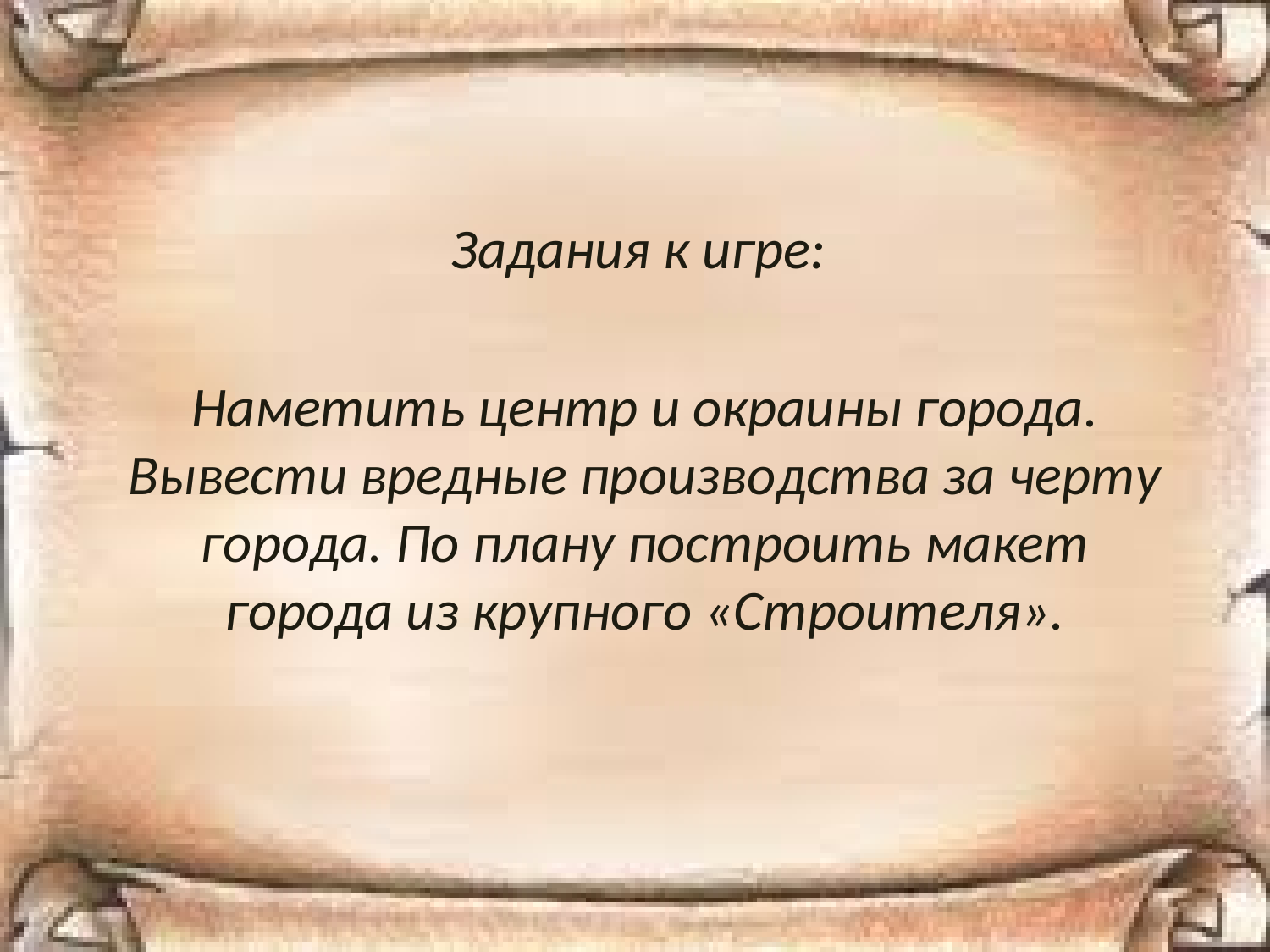

Задания к игре:

Наметить центр и окраины города. Вывести вредные производства за черту города. По плану построить макет города из крупного «Строителя».